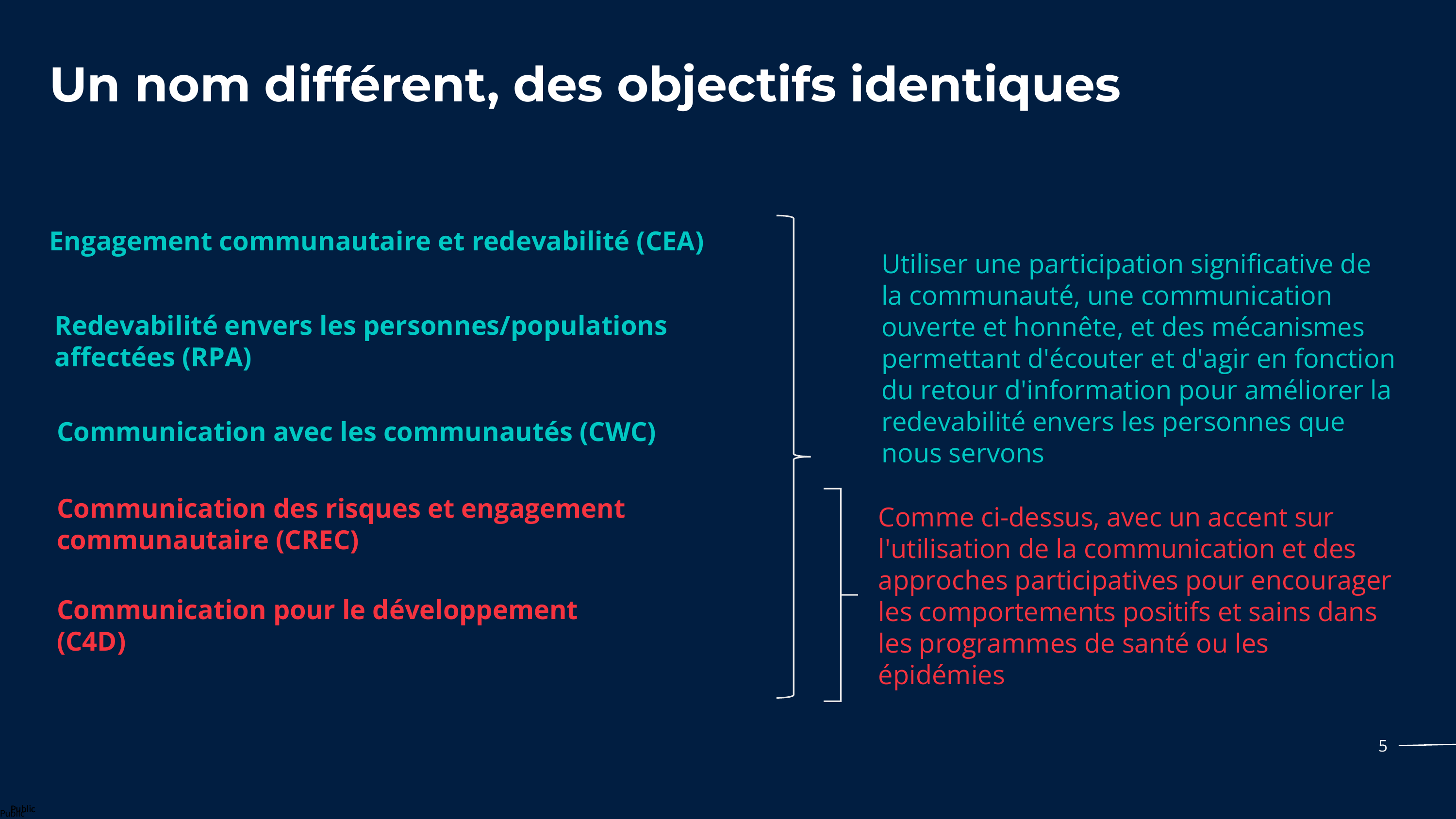

# Un nom différent, des objectifs identiques

Engagement communautaire et redevabilité (CEA)

Utiliser une participation significative de la communauté, une communication ouverte et honnête, et des mécanismes permettant d'écouter et d'agir en fonction du retour d'information pour améliorer la redevabilité envers les personnes que nous servons
Redevabilité envers les personnes/populations affectées (RPA)

Communication avec les communautés (CWC)

Communication des risques et engagement communautaire (CREC)

Comme ci-dessus, avec un accent sur l'utilisation de la communication et des approches participatives pour encourager les comportements positifs et sains dans les programmes de santé ou les épidémies
Communication pour le développement (C4D)